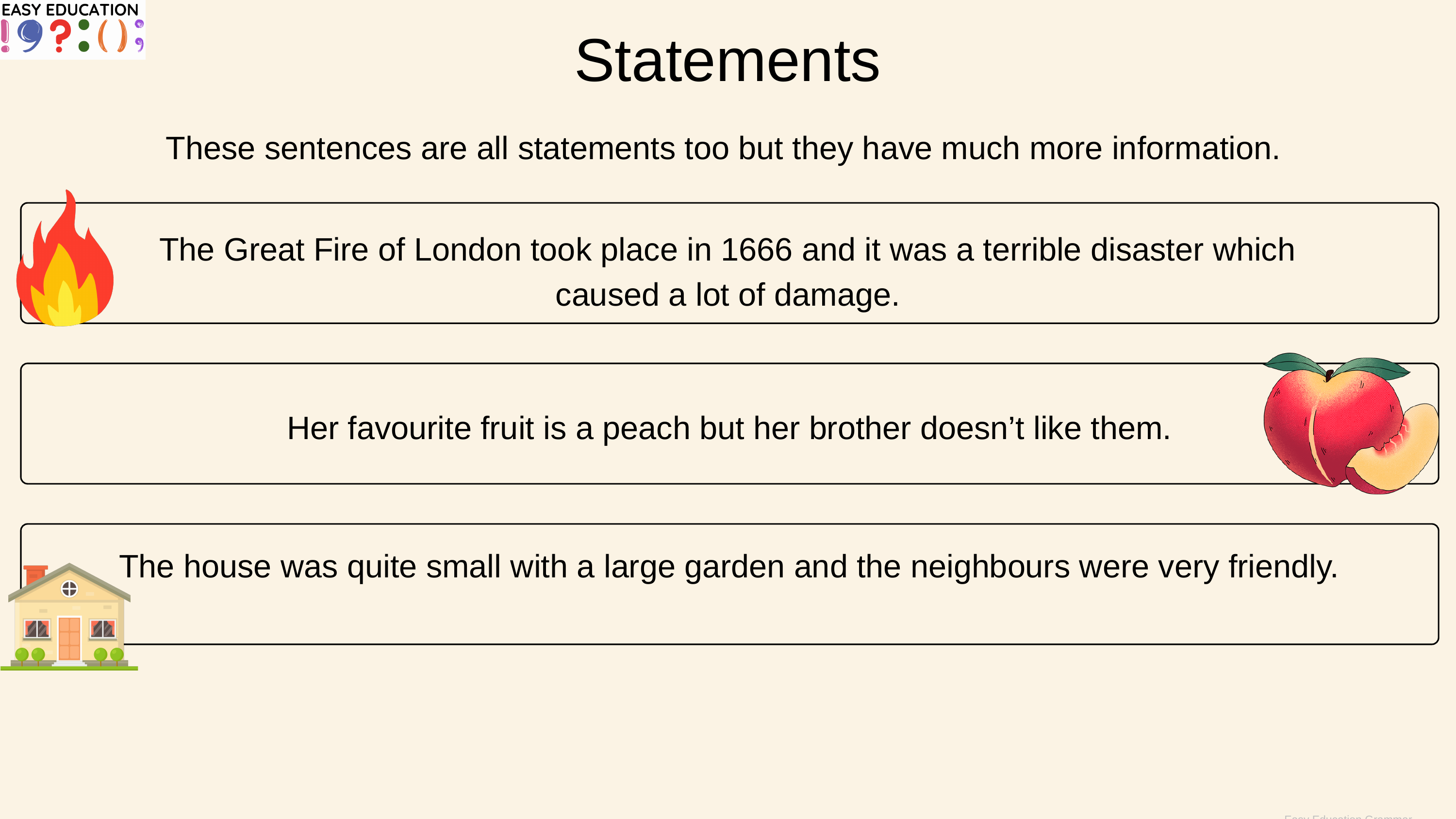

Statements
These sentences are all statements too but they have much more information.

The Great Fire of London took place in 1666 and it was a terrible disaster which caused a lot of damage.

Her favourite fruit is a peach but her brother doesn’t like them.

The house was quite small with a large garden and the neighbours were very friendly.